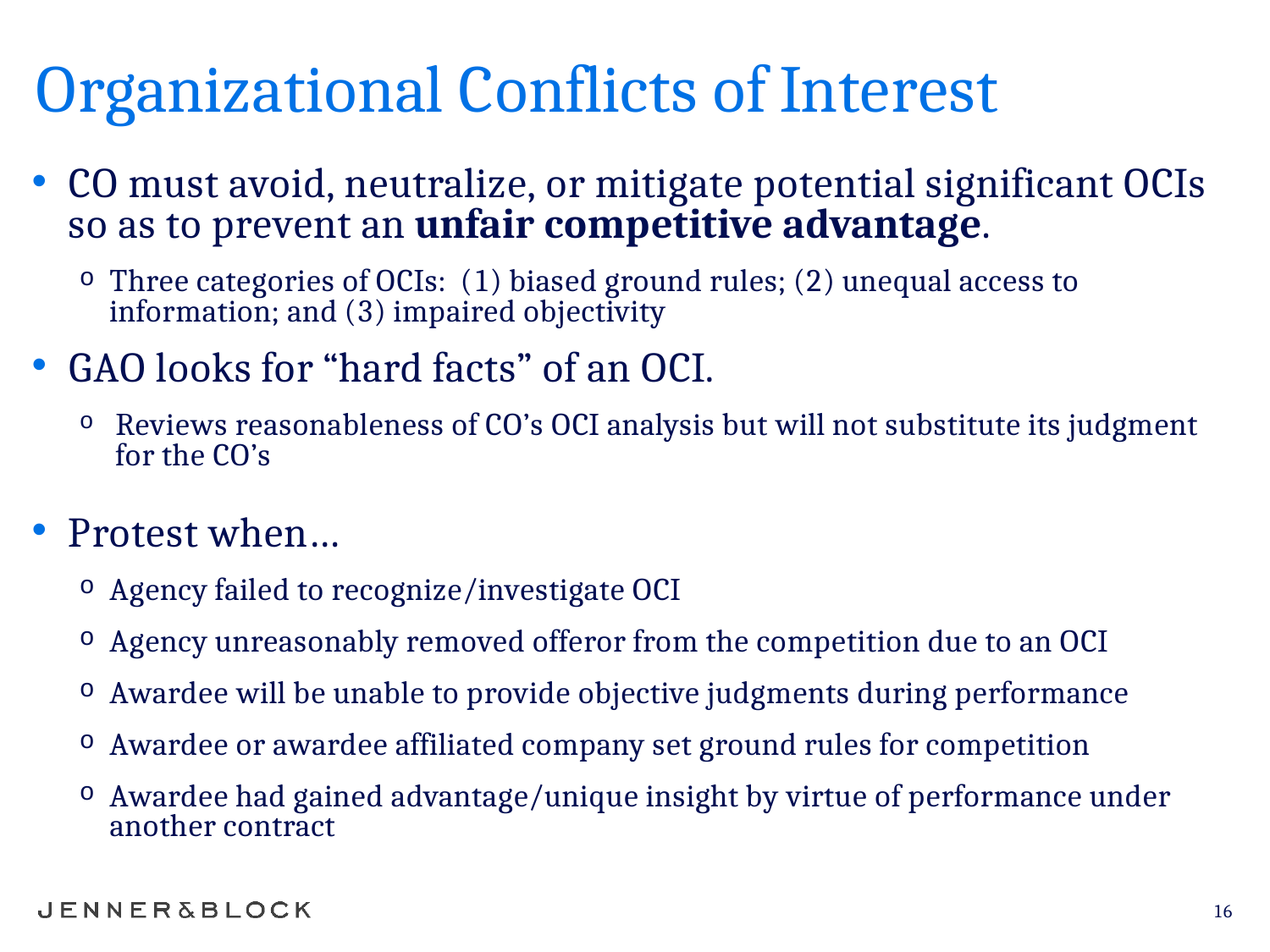

# Organizational Conflicts of Interest
CO must avoid, neutralize, or mitigate potential significant OCIs so as to prevent an unfair competitive advantage.
Three categories of OCIs:  (1) biased ground rules; (2) unequal access to information; and (3) impaired objectivity
GAO looks for “hard facts” of an OCI.
Reviews reasonableness of CO’s OCI analysis but will not substitute its judgment for the CO’s
Protest when…
Agency failed to recognize/investigate OCI
Agency unreasonably removed offeror from the competition due to an OCI
Awardee will be unable to provide objective judgments during performance
Awardee or awardee affiliated company set ground rules for competition
Awardee had gained advantage/unique insight by virtue of performance under another contract